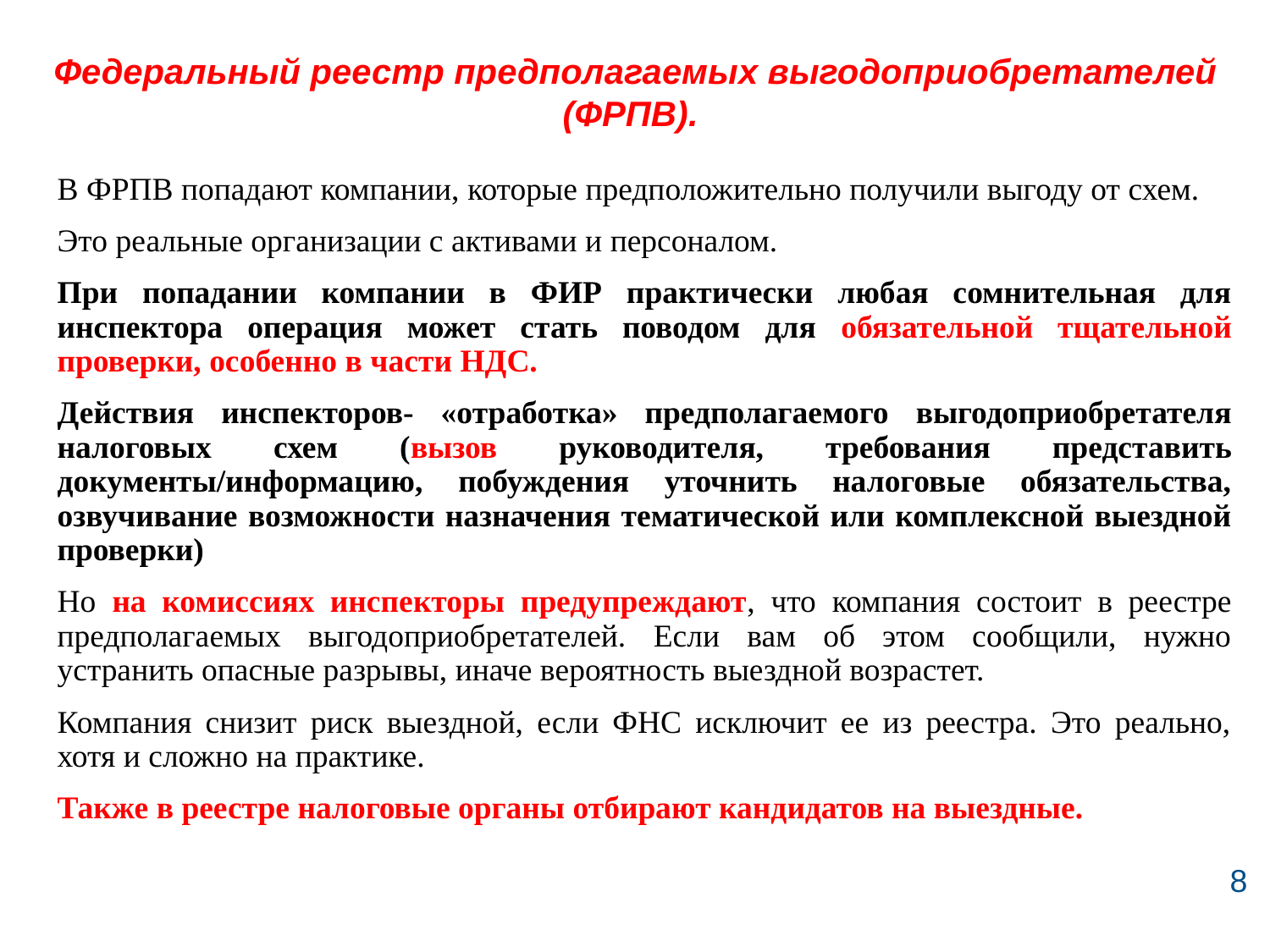

# Федеральный реестр предполагаемых выгодоприобретателей (ФРПВ).
В ФРПВ попадают компании, которые предположительно получили выгоду от схем.
Это реальные организации с активами и персоналом.
При попадании компании в ФИР практически любая сомнительная для инспектора операция может стать поводом для обязательной тщательной проверки, особенно в части НДС.
Действия инспекторов- «отработка» предполагаемого выгодоприобретателя налоговых схем (вызов руководителя, требования представить документы/информацию, побуждения уточнить налоговые обязательства, озвучивание возможности назначения тематической или комплексной выездной проверки)
Но на комиссиях инспекторы предупреждают, что компания состоит в реестре предполагаемых выгодоприобретателей. Если вам об этом сообщили, нужно устранить опасные разрывы, иначе вероятность выездной возрастет.
Компания снизит риск выездной, если ФНС исключит ее из реестра. Это реально, хотя и сложно на практике.
Также в реестре налоговые органы отбирают кандидатов на выездные.